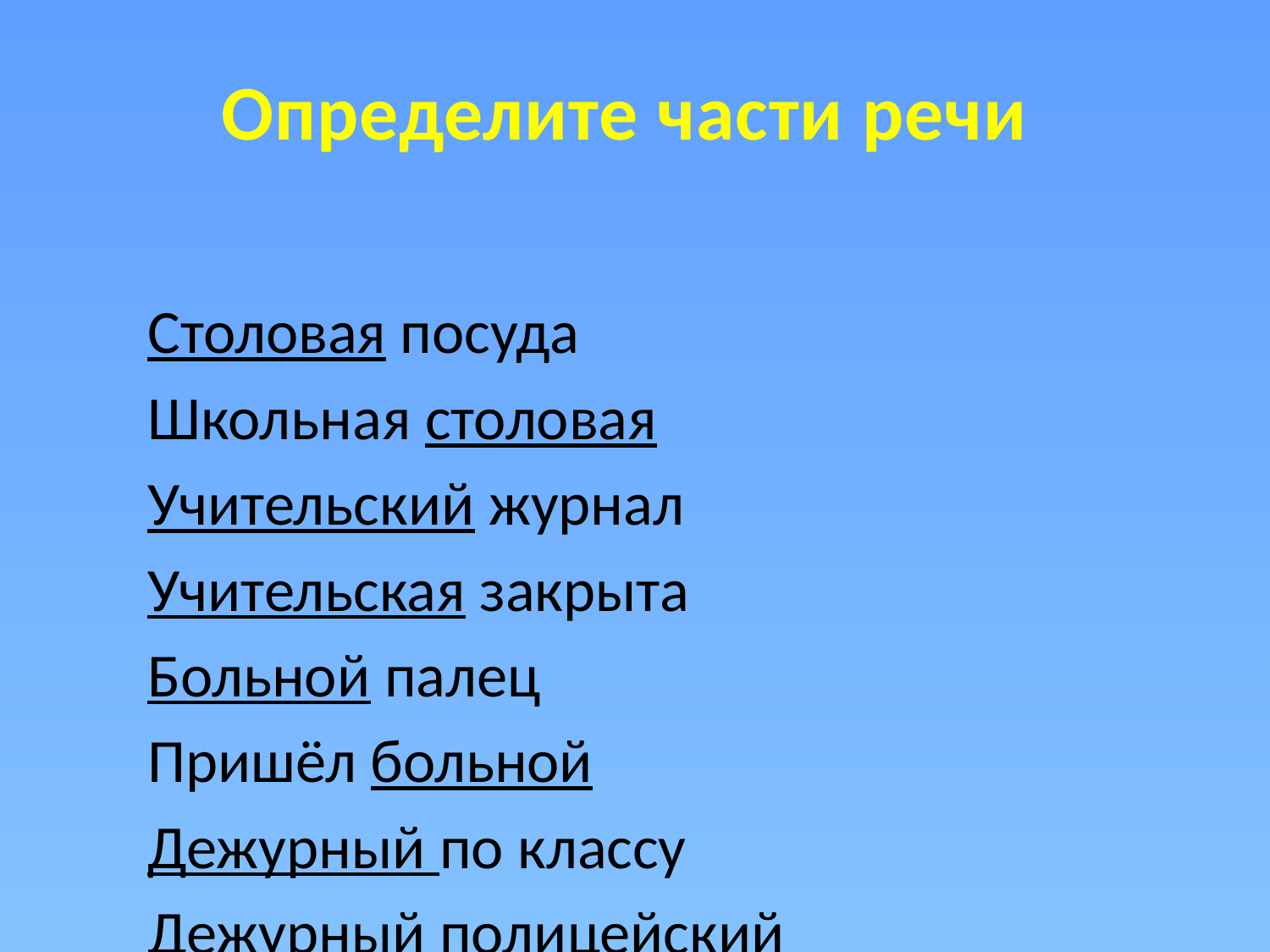

Определите части речи
Столовая посуда
Школьная столовая
Учительский журнал
Учительская закрыта
Больной палец
Пришёл больной
Дежурный по классу
Дежурный полицейский